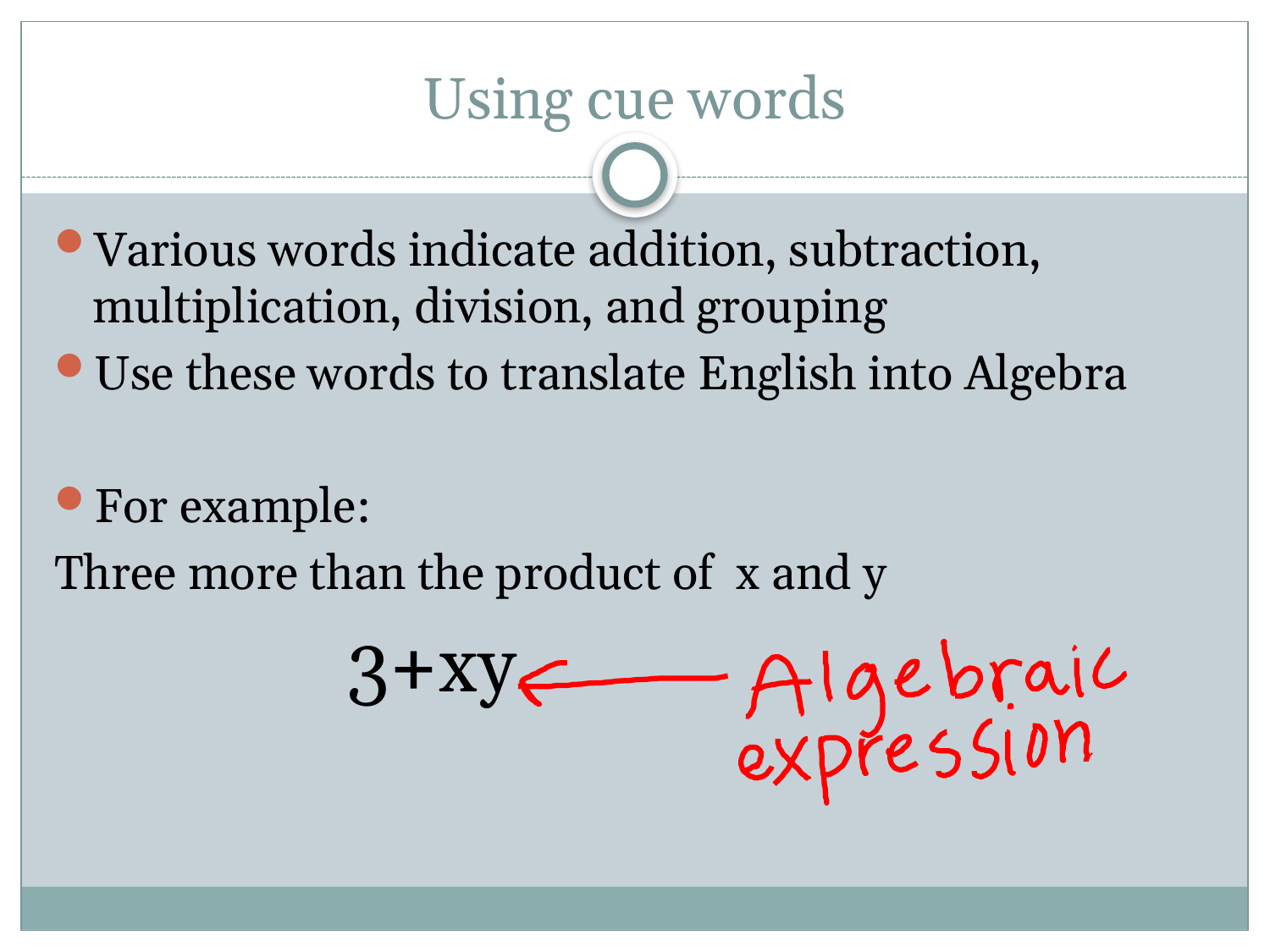

# Using cue words
Various words indicate addition, subtraction, multiplication, division, and grouping
Use these words to translate English into Algebra

For example:
Three more than the product of  x and y
			3+xy